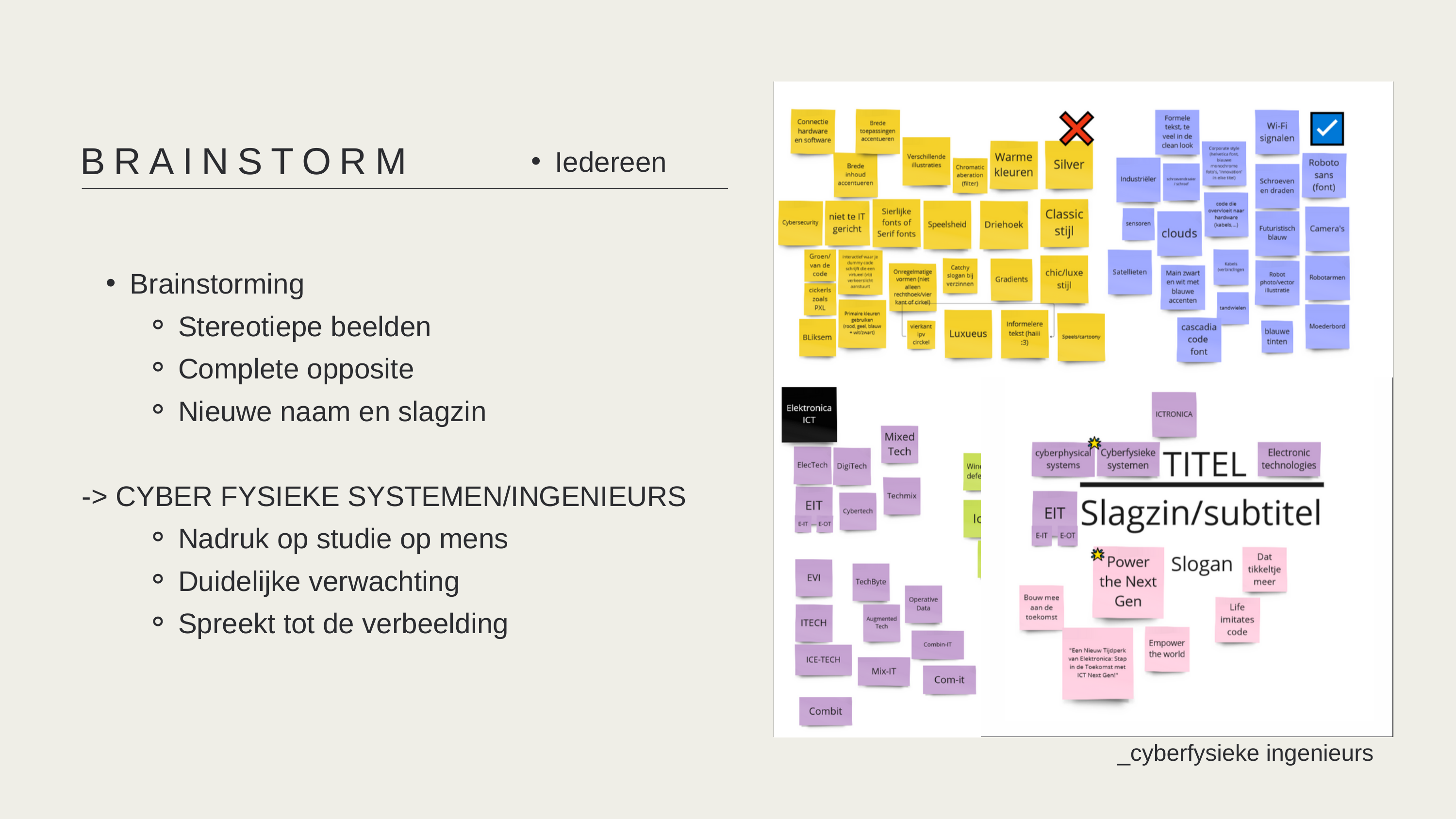

BRAINSTORM
Iedereen

Brainstorming
Stereotiepe beelden
Complete opposite
Nieuwe naam en slagzin

-> CYBER FYSIEKE SYSTEMEN/INGENIEURS
Nadruk op studie op mens
Duidelijke verwachting
Spreekt tot de verbeelding

_cyberfysieke ingenieurs